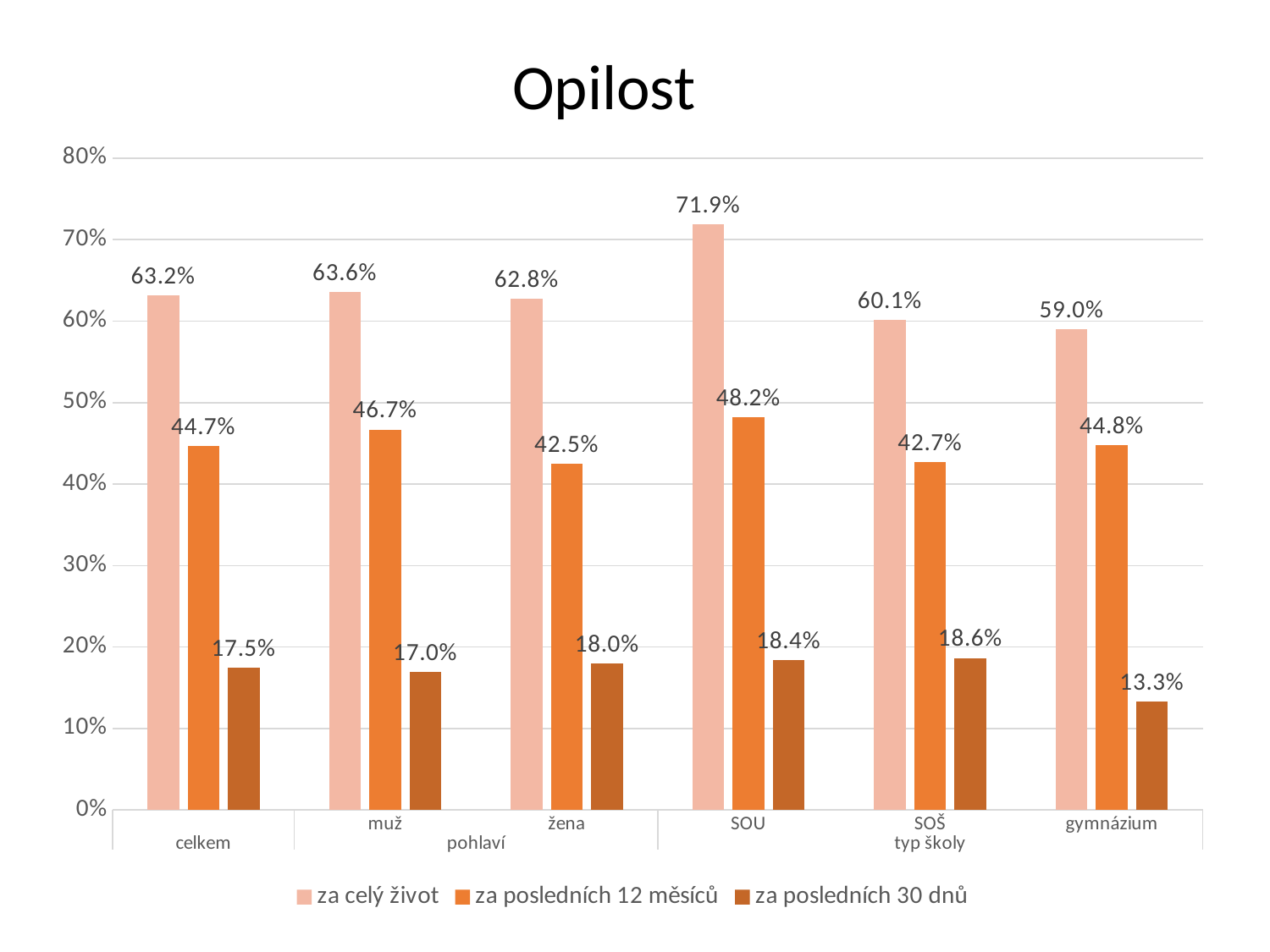

Opilost

### Chart

| Category | za celý život | za posledních 12 měsíců | za posledních 30 dnů |
|---|---|---|---|
|  | 0.6319551698370269 | 0.44692105511901087 | 0.17464960242737665 |
| muž | 0.6359785729493005 | 0.4667656970088393 | 0.16954104950284507 |
| žena | 0.6275054404541659 | 0.4251103361484251 | 0.18012251968452017 |
| SOU | 0.71885278518668 | 0.48173580650425446 | 0.18389952203289875 |
| SOŠ | 0.6010531635645313 | 0.42727455239158374 | 0.1862377205025612 |
| gymnázium | 0.5904562537511514 | 0.44815397755469233 | 0.13343215310565817 |